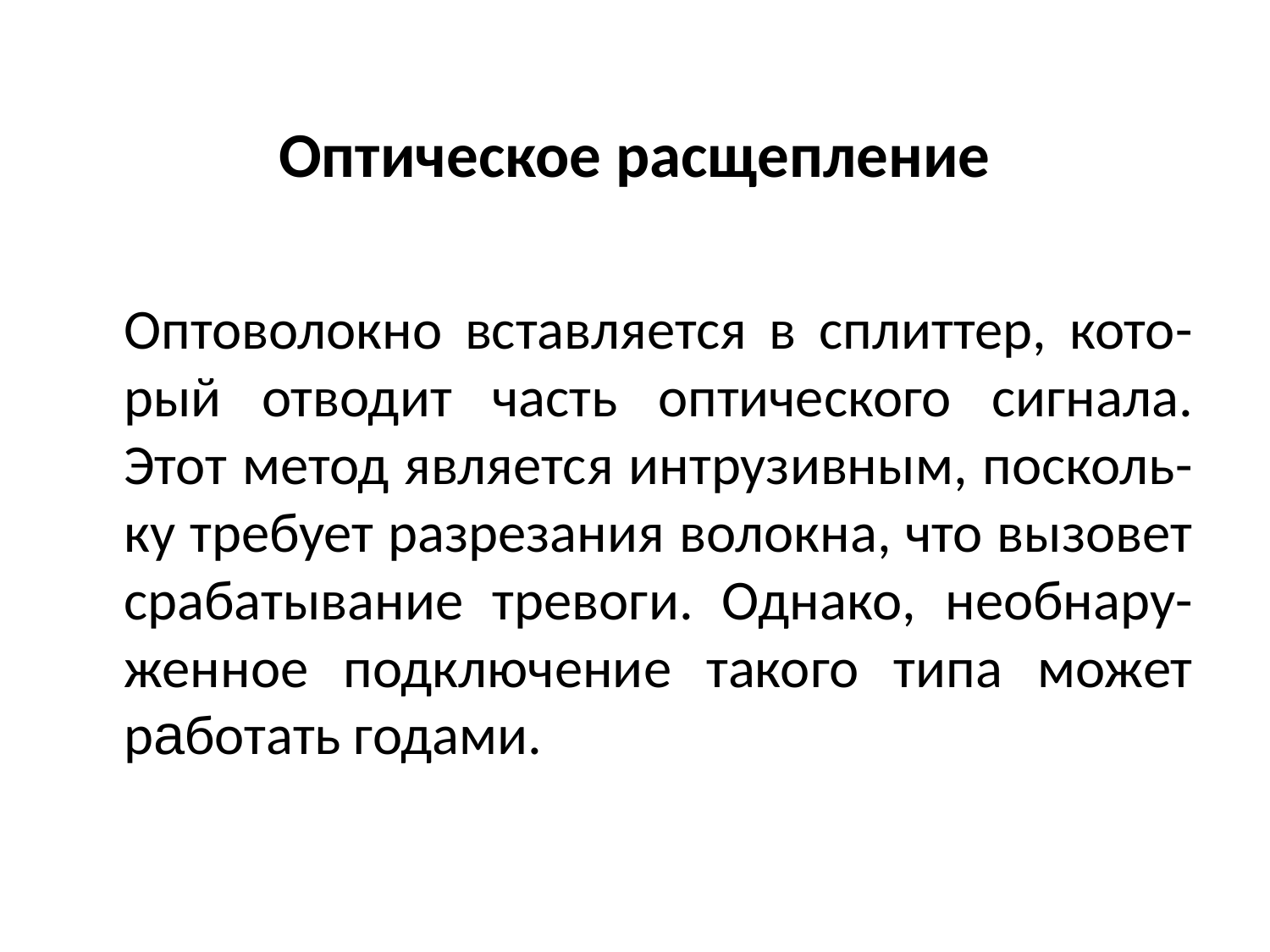

# Оптическое расщепление
	Оптоволокно вставляется в сплиттер, кото- рый отводит часть оптического сигнала. Этот метод является интрузивным, посколь- ку требует разрезания волокна, что вызовет срабатывание тревоги. Однако, необнару- женное подключение такого типа может работать годами.